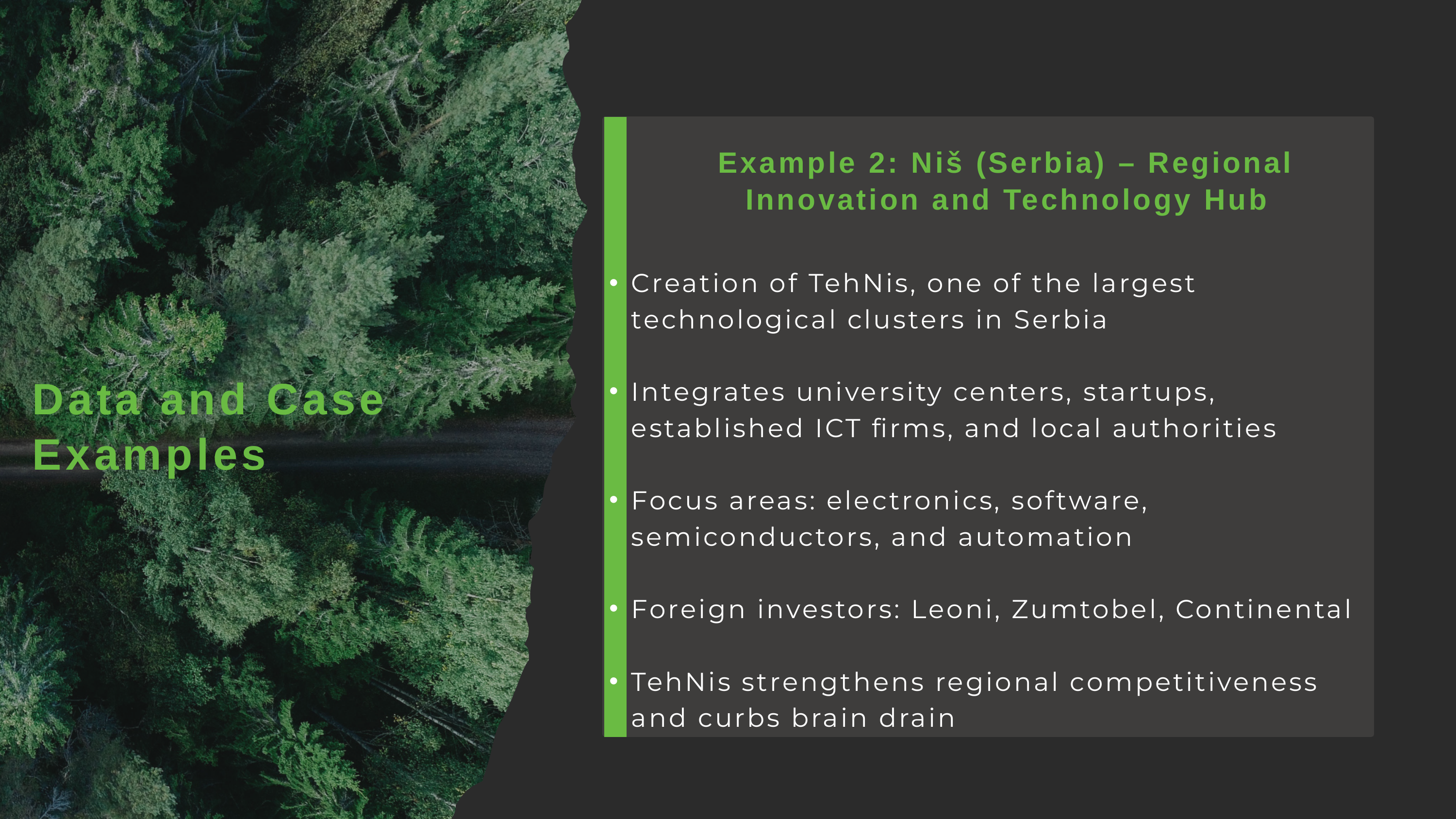

Example 2: Niš (Serbia) – Regional Innovation and Technology Hub

Creation of TehNis, one of the largest technological clusters in Serbia

Integrates university centers, startups, established ICT firms, and local authorities

Focus areas: electronics, software, semiconductors, and automation

Foreign investors: Leoni, Zumtobel, Continental

TehNis strengthens regional competitiveness and curbs brain drain

Data and Case Examples